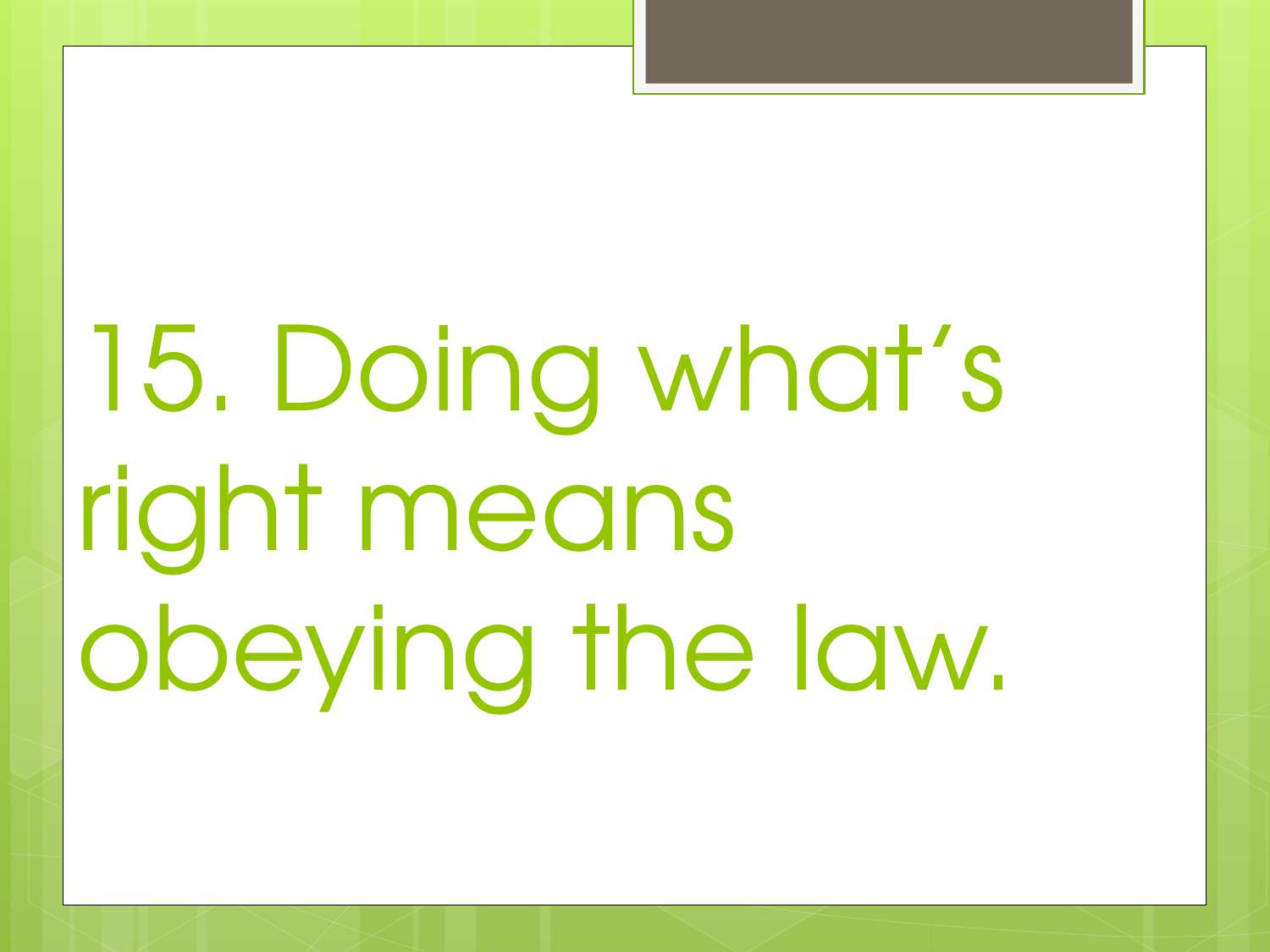

# 15. Doing what’s right means obeying the law.